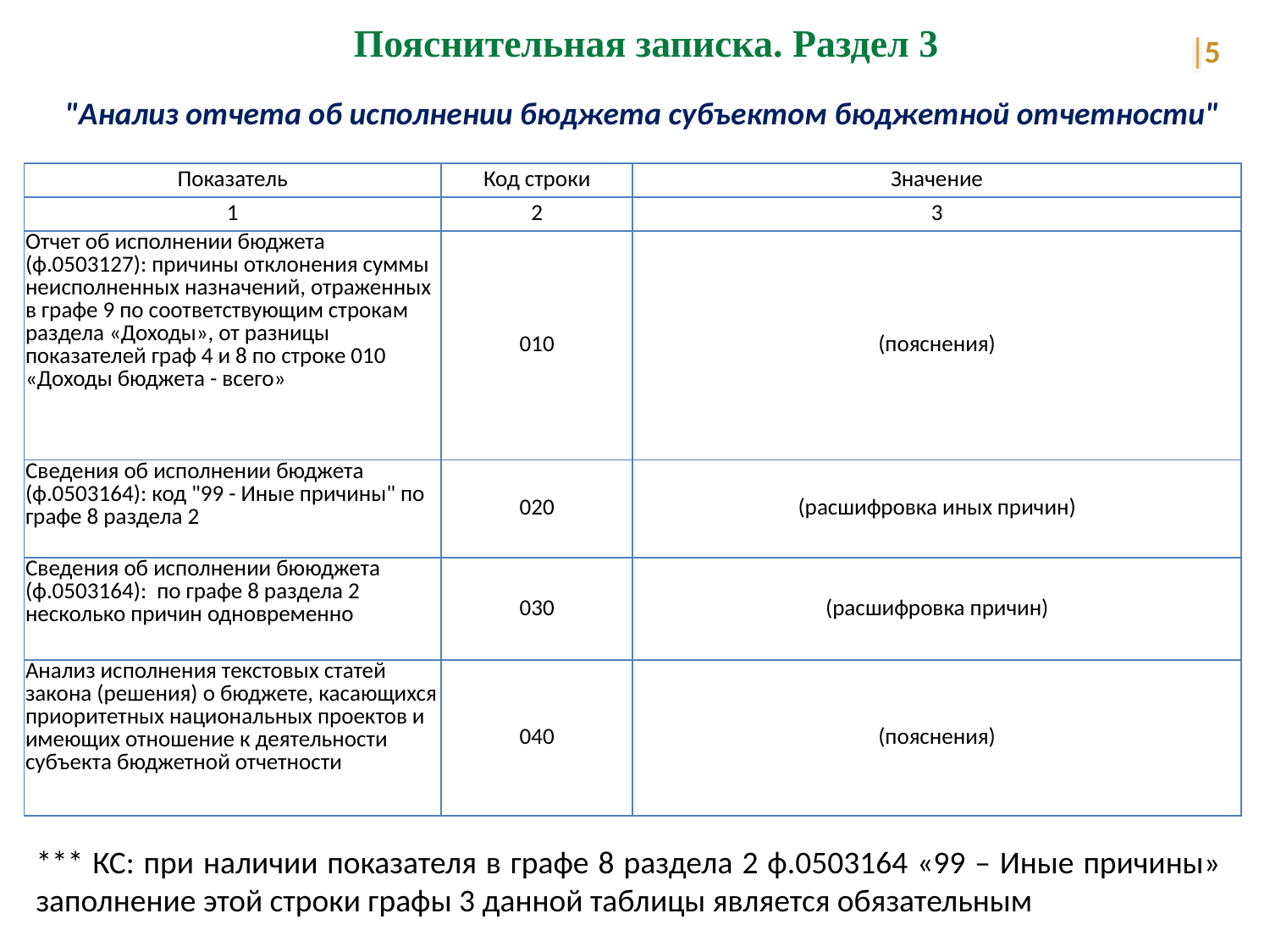

Пояснительная записка. Раздел 3
5
"Анализ отчета об исполнении бюджета субъектом бюджетной отчетности"
| Показатель | Код строки | Значение |
| --- | --- | --- |
| 1 | 2 | 3 |
| Отчет об исполнении бюджета (ф.0503127): причины отклонения суммы неисполненных назначений, отраженных в графе 9 по соответствующим строкам раздела «Доходы», от разницы показателей граф 4 и 8 по строке 010 «Доходы бюджета - всего» | 010 | (пояснения) |
| Сведения об исполнении бюджета (ф.0503164): код "99 - Иные причины" по графе 8 раздела 2 | 020 | (расшифровка иных причин) |
| Сведения об исполнении бююджета (ф.0503164): по графе 8 раздела 2 несколько причин одновременно | 030 | (расшифровка причин) |
| Анализ исполнения текстовых статей закона (решения) о бюджете, касающихся приоритетных национальных проектов и имеющих отношение к деятельности субъекта бюджетной отчетности | 040 | (пояснения) |
*** КС: при наличии показателя в графе 8 раздела 2 ф.0503164 «99 – Иные причины» заполнение этой строки графы 3 данной таблицы является обязательным